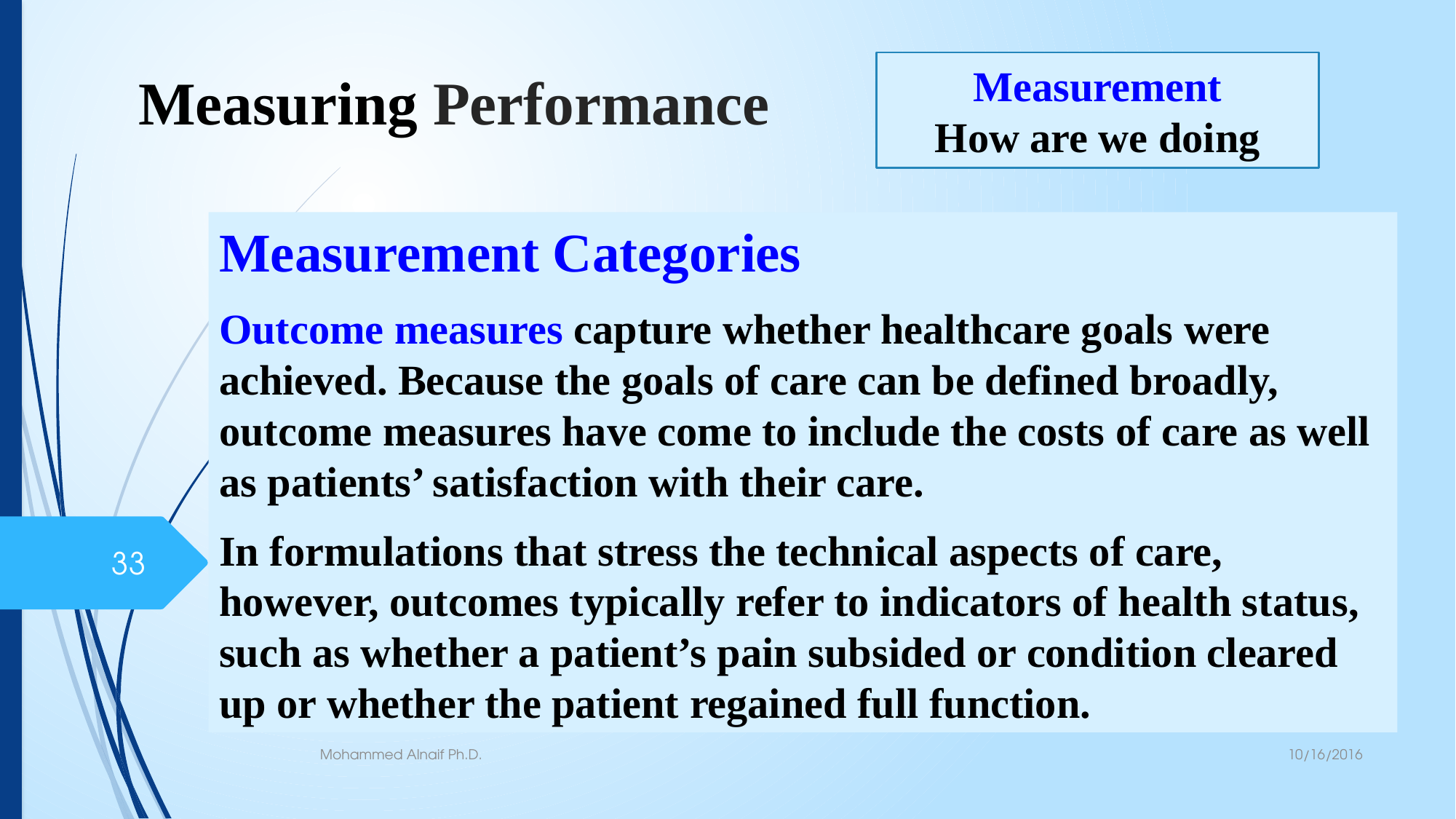

# Measuring Performance
Measurement
How are we doing

Measurement Categories
Outcome measures capture whether healthcare goals were achieved. Because the goals of care can be defined broadly, outcome measures have come to include the costs of care as well as patients’ satisfaction with their care.
In formulations that stress the technical aspects of care, however, outcomes typically refer to indicators of health status, such as whether a patient’s pain subsided or condition cleared up or whether the patient regained full function.
33
10/16/2016
Mohammed Alnaif Ph.D.